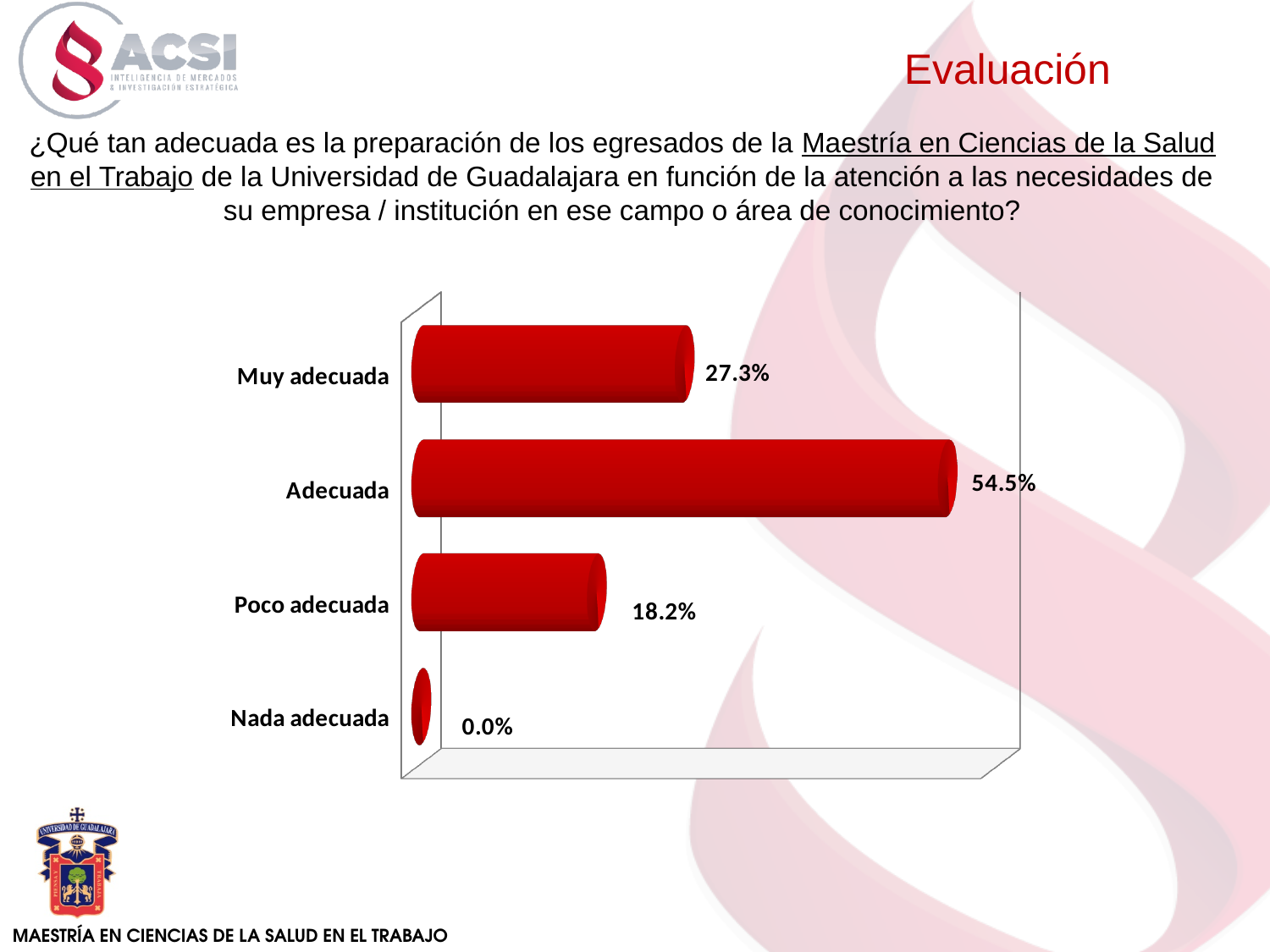

Evaluación
¿Qué tan adecuada es la preparación de los egresados de la Maestría en Ciencias de la Salud en el Trabajo de la Universidad de Guadalajara en función de la atención a las necesidades de su empresa / institución en ese campo o área de conocimiento?

[unsupported chart]